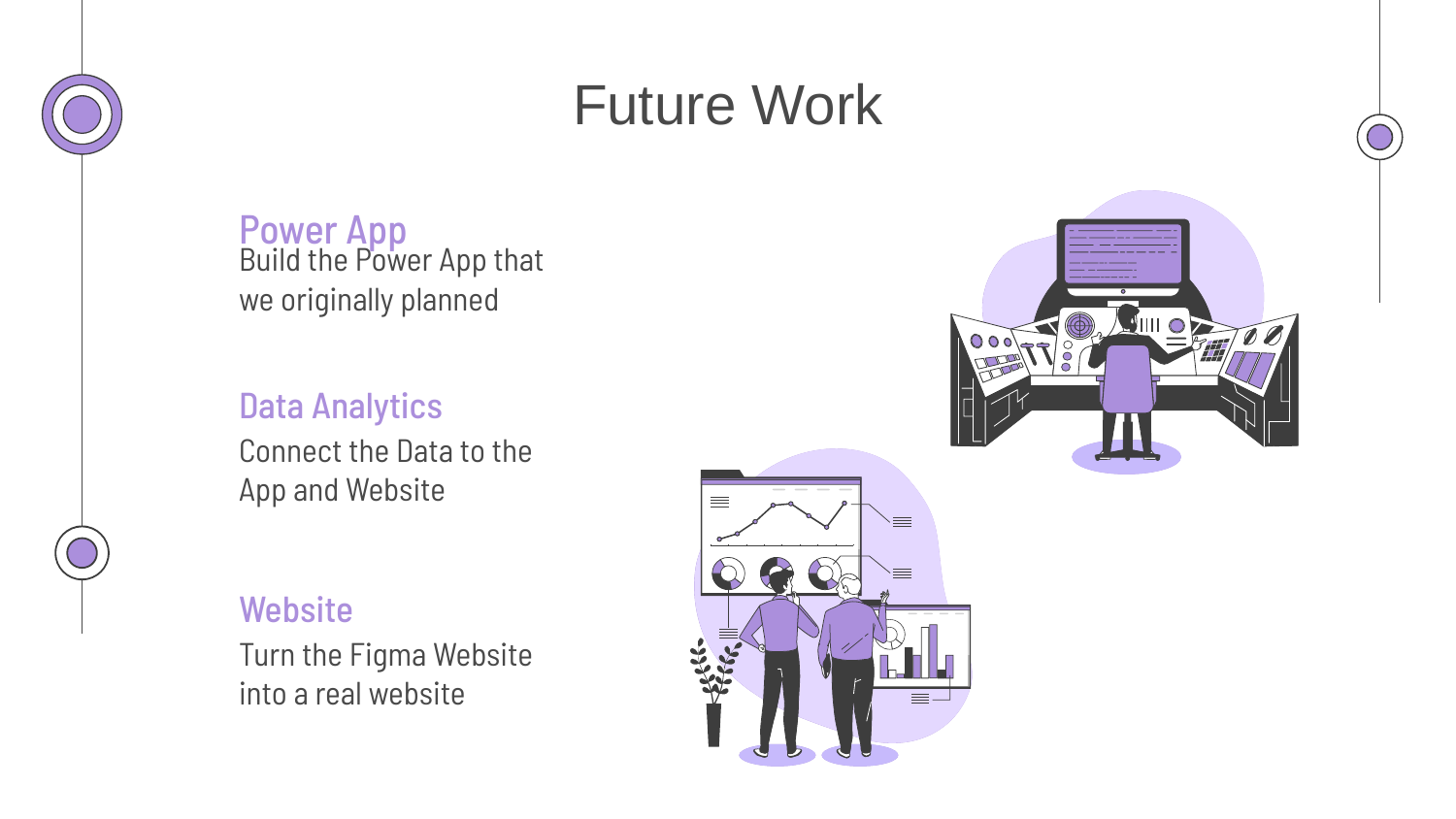

# Future Work
Power App

Build the Power App that we originally planned
Data Analytics
Connect the Data to the App and Website

Website
Turn the Figma Website into a real website